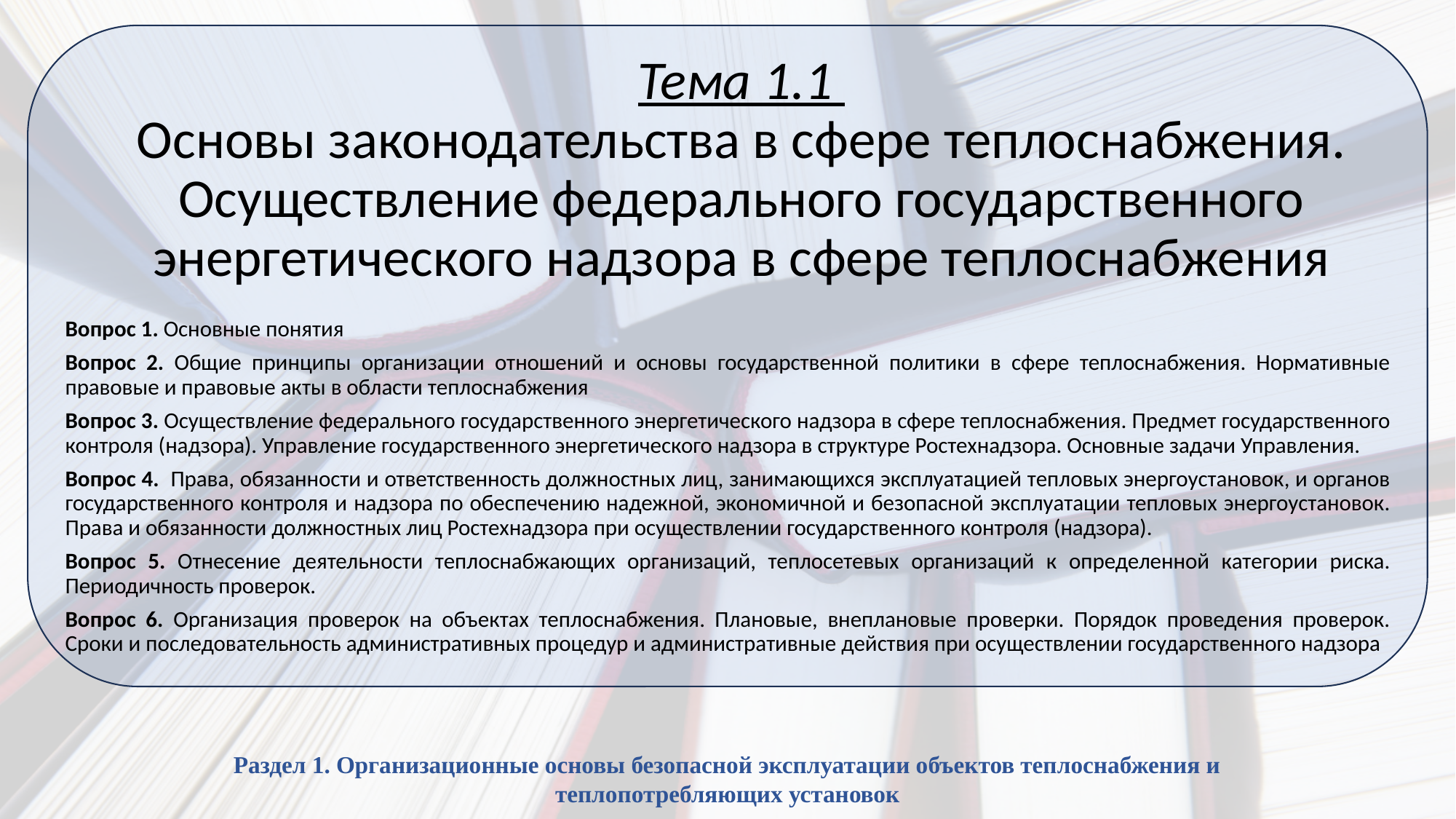

# Тема 1.1 Основы законодательства в сфере теплоснабжения. Осуществление федерального государственного энергетического надзора в сфере теплоснабжения
Вопрос 1. Основные понятия
Вопрос 2. Общие принципы организации отношений и основы государственной политики в сфере теплоснабжения. Нормативные правовые и правовые акты в области теплоснабжения
Вопрос 3. Осуществление федерального государственного энергетического надзора в сфере теплоснабжения. Предмет государственного контроля (надзора). Управление государственного энергетического надзора в структуре Ростехнадзора. Основные задачи Управления.
Вопрос 4.  Права, обязанности и ответственность должностных лиц, занимающихся эксплуатацией тепловых энергоустановок, и органов государственного контроля и надзора по обеспечению надежной, экономичной и безопасной эксплуатации тепловых энергоустановок. Права и обязанности должностных лиц Ростехнадзора при осуществлении государственного контроля (надзора).
Вопрос 5. Отнесение деятельности теплоснабжающих организаций, теплосетевых организаций к определенной категории риска. Периодичность проверок.
Вопрос 6. Организация проверок на объектах теплоснабжения. Плановые, внеплановые проверки. Порядок проведения проверок. Сроки и последовательность административных процедур и административные действия при осуществлении государственного надзора
Раздел 1. Организационные основы безопасной эксплуатации объектов теплоснабжения и теплопотребляющих установок